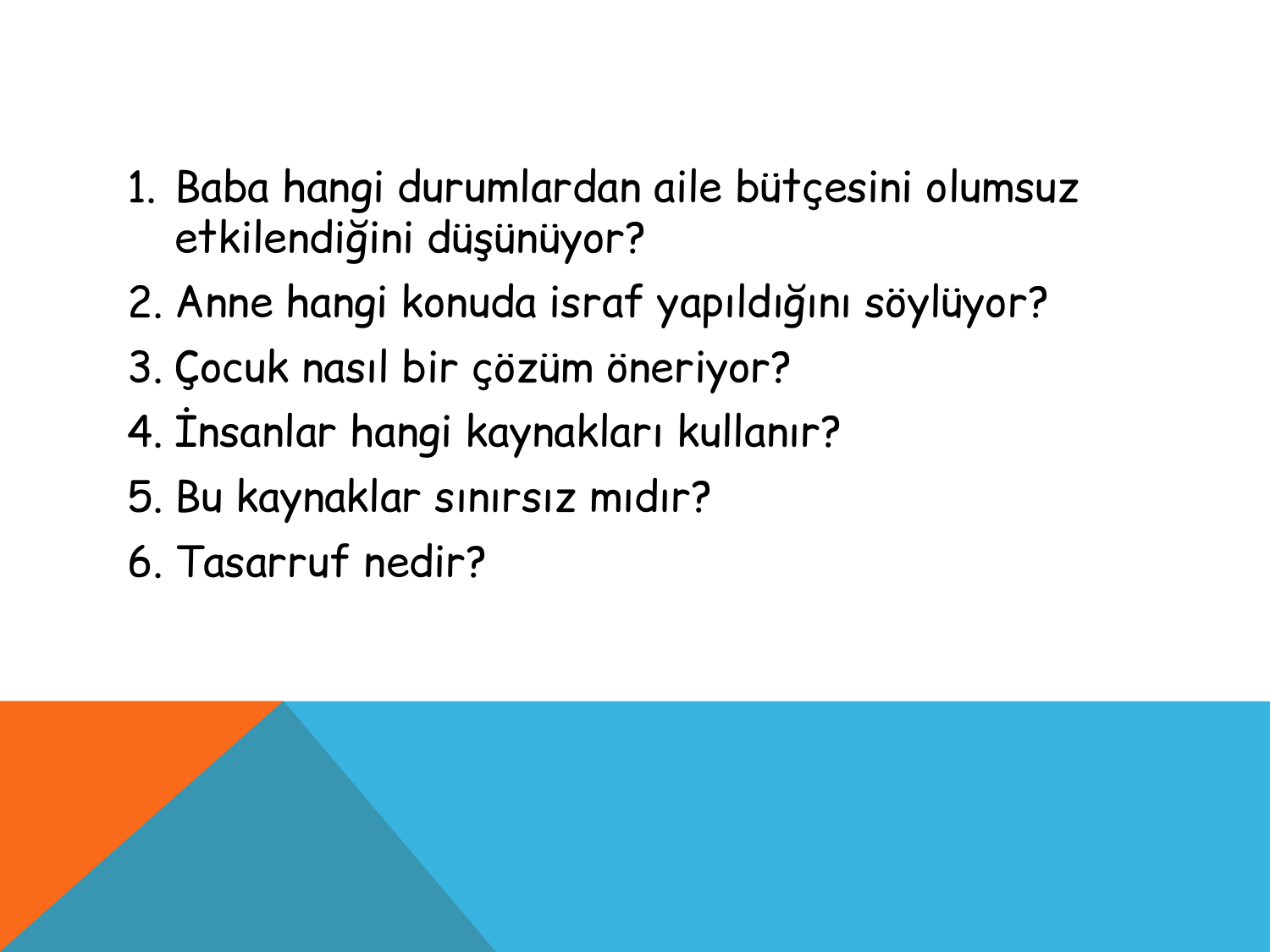

#
Baba hangi durumlardan aile bütçesini olumsuz etkilendiğini düşünüyor?
Anne hangi konuda israf yapıldığını söylüyor?
Çocuk nasıl bir çözüm öneriyor?
İnsanlar hangi kaynakları kullanır?
Bu kaynaklar sınırsız mıdır?
Tasarruf nedir?